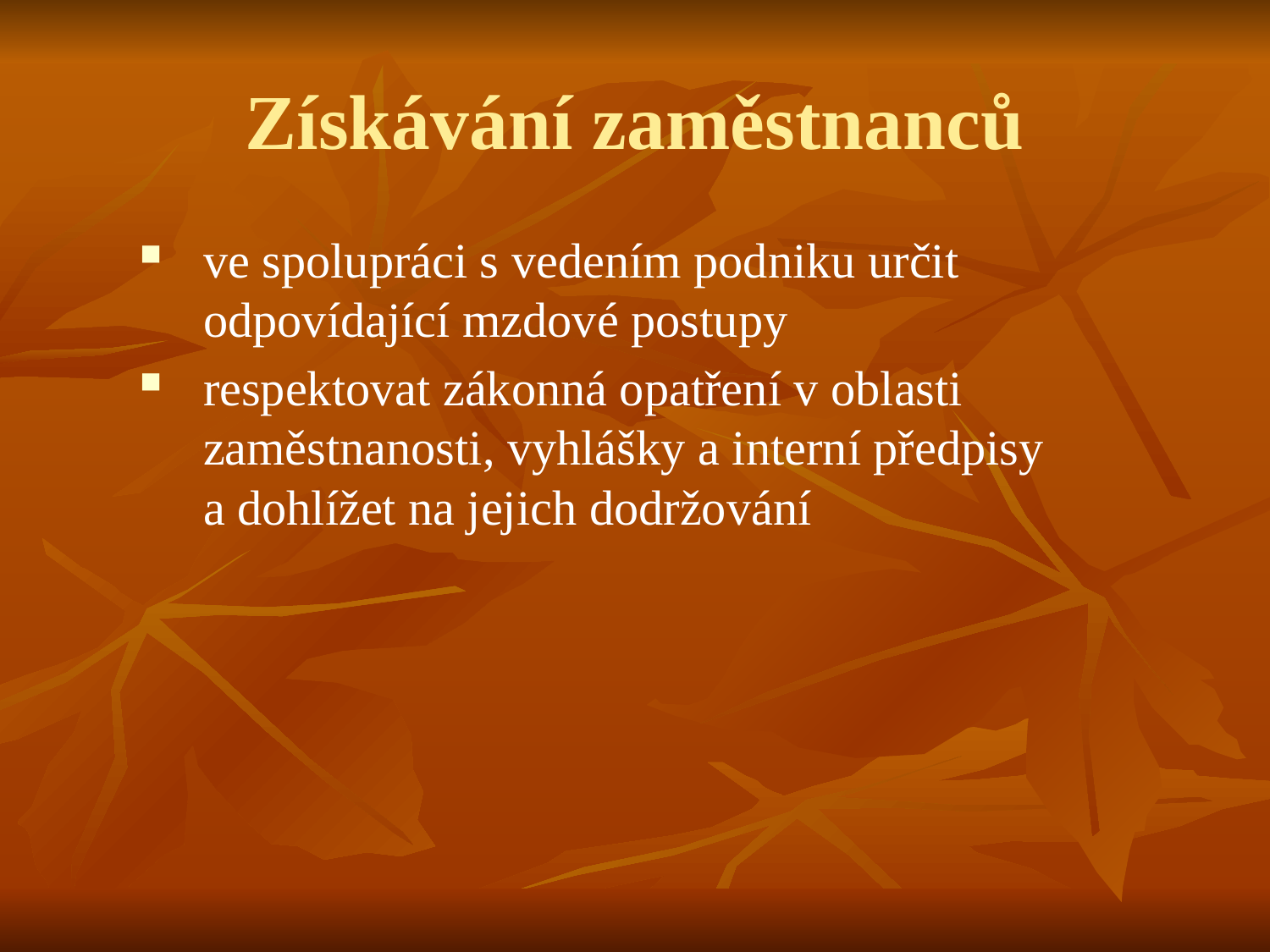

# Získávání zaměstnanců
ve spolupráci s vedením podniku určit odpovídající mzdové postupy
respektovat zákonná opatření v oblasti zaměstnanosti, vyhlášky a interní předpisy a dohlížet na jejich dodržování